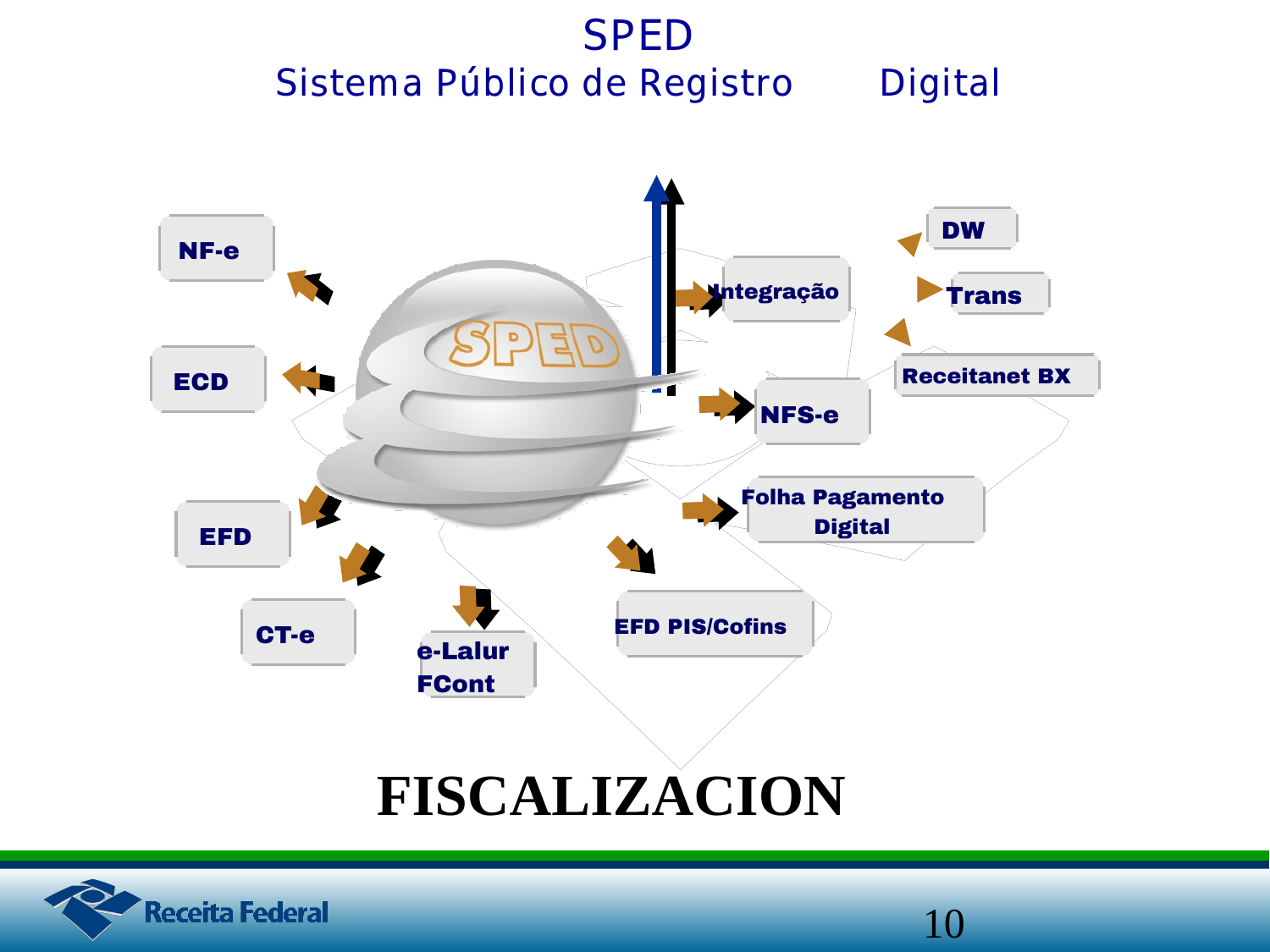

SPED
Sistema
Público
de
Registro
Digital

DW

NF-e

Integração

Trans

Receitanet BX

ECD

NFS-e

Folha Pagamento

Digital
EFD

EFD PIS/Cofins
CT-e

e-Lalur
FCont

FISCALIZACION

10